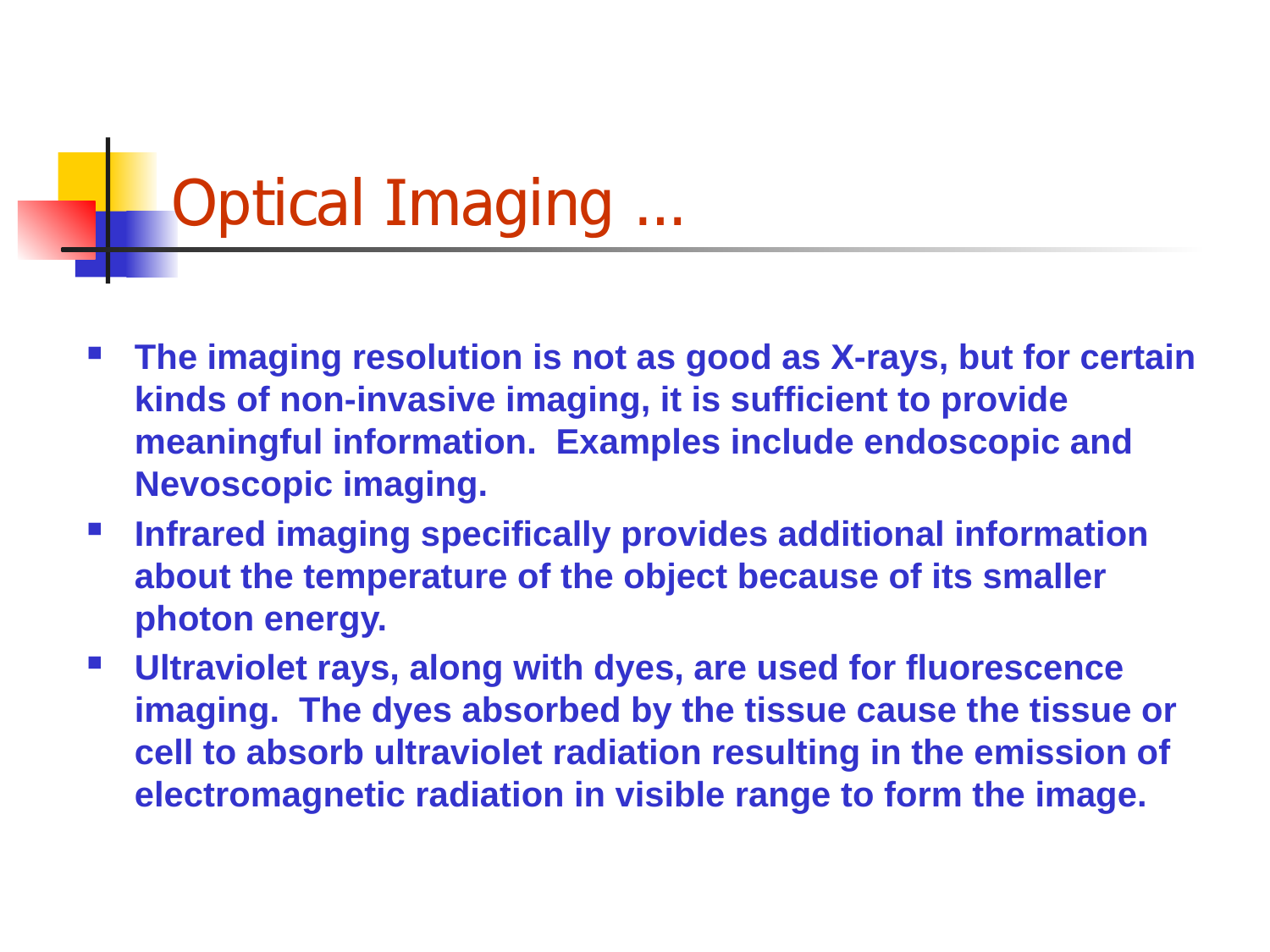

# Optical Imaging …
The imaging resolution is not as good as X-rays, but for certain kinds of non-invasive imaging, it is sufficient to provide meaningful information.  Examples include endoscopic and Nevoscopic imaging.
Infrared imaging specifically provides additional information about the temperature of the object because of its smaller photon energy.
Ultraviolet rays, along with dyes, are used for fluorescence imaging.  The dyes absorbed by the tissue cause the tissue or cell to absorb ultraviolet radiation resulting in the emission of electromagnetic radiation in visible range to form the image.